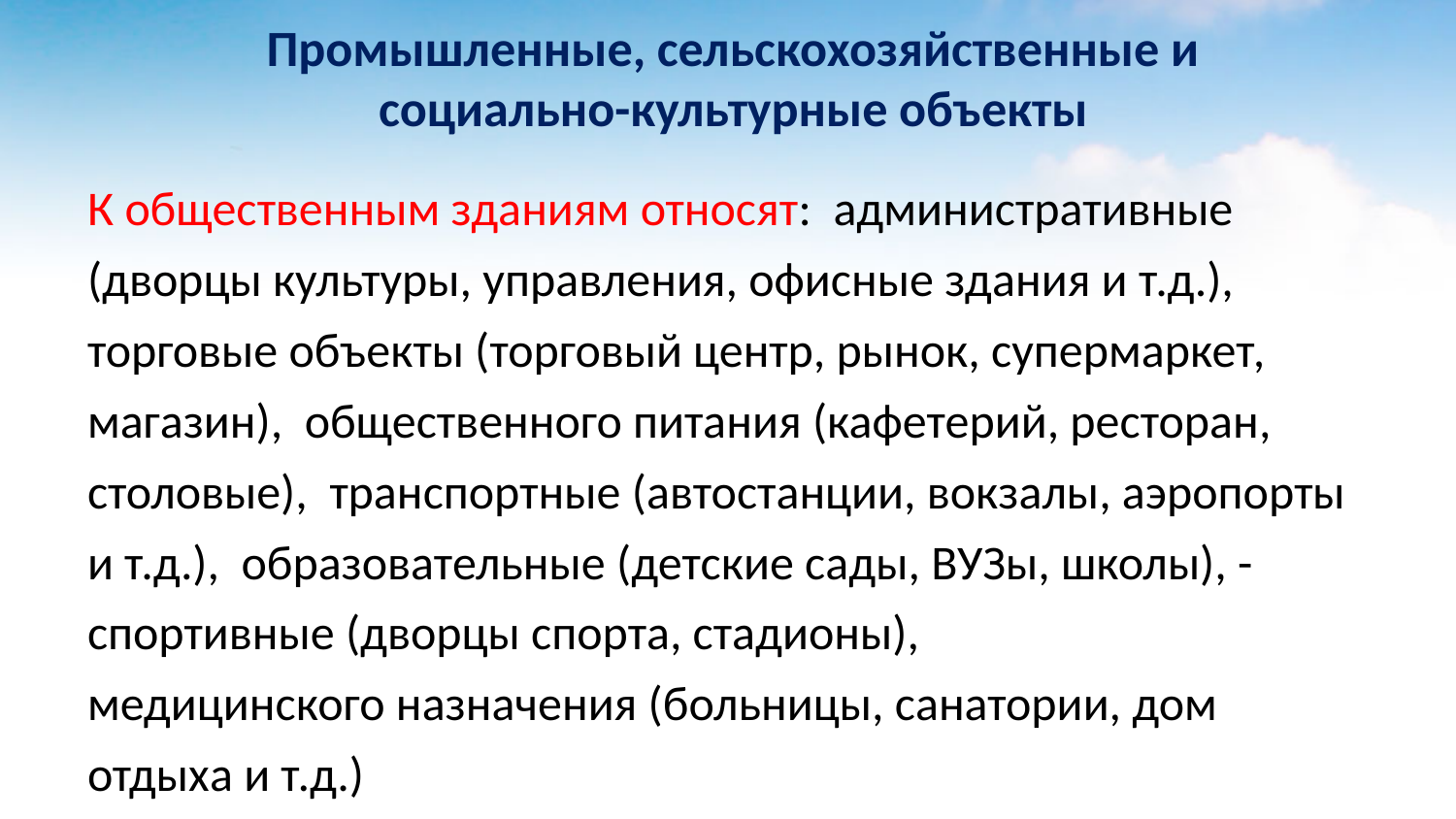

# Промышленные, сельскохозяйственные и социально-культурные объекты
К общественным зданиям относят:  административные (дворцы культуры, управления, офисные здания и т.д.),  торговые объекты (торговый центр, рынок, супермаркет, магазин),  общественного питания (кафетерий, ресторан, столовые),  транспортные (автостанции, вокзалы, аэропорты и т.д.),  образовательные (детские сады, ВУЗы, школы), - спортивные (дворцы спорта, стадионы), медицинского назначения (больницы, санатории, дом отдыха и т.д.)